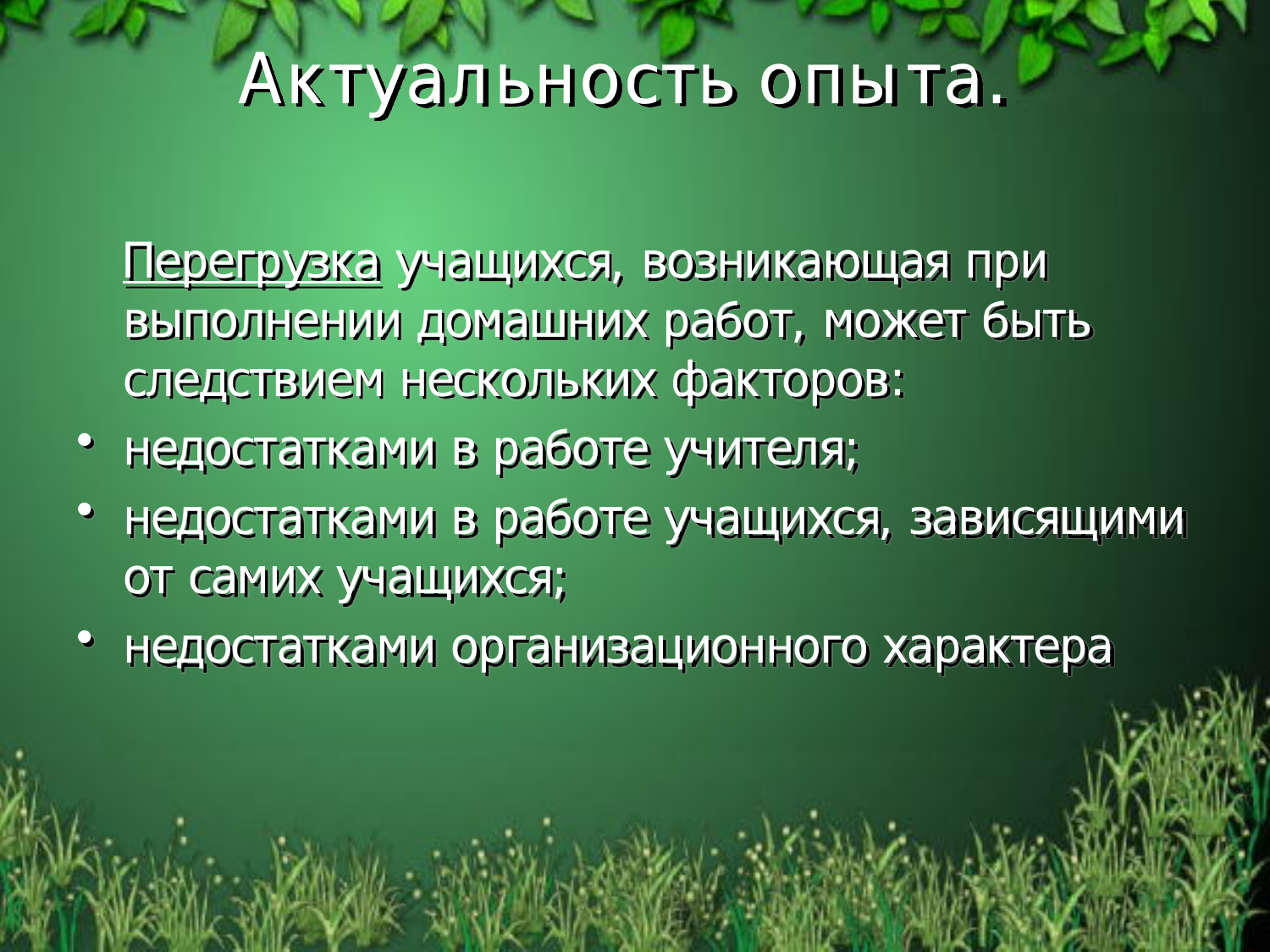

# Актуальность опыта.
   Перегрузка учащихся, возникающая при выполнении домашних работ, может быть следствием нескольких факторов:
недостатками в работе учителя;
недостатками в работе учащихся, зависящими от самих учащихся;
недостатками организационного характера